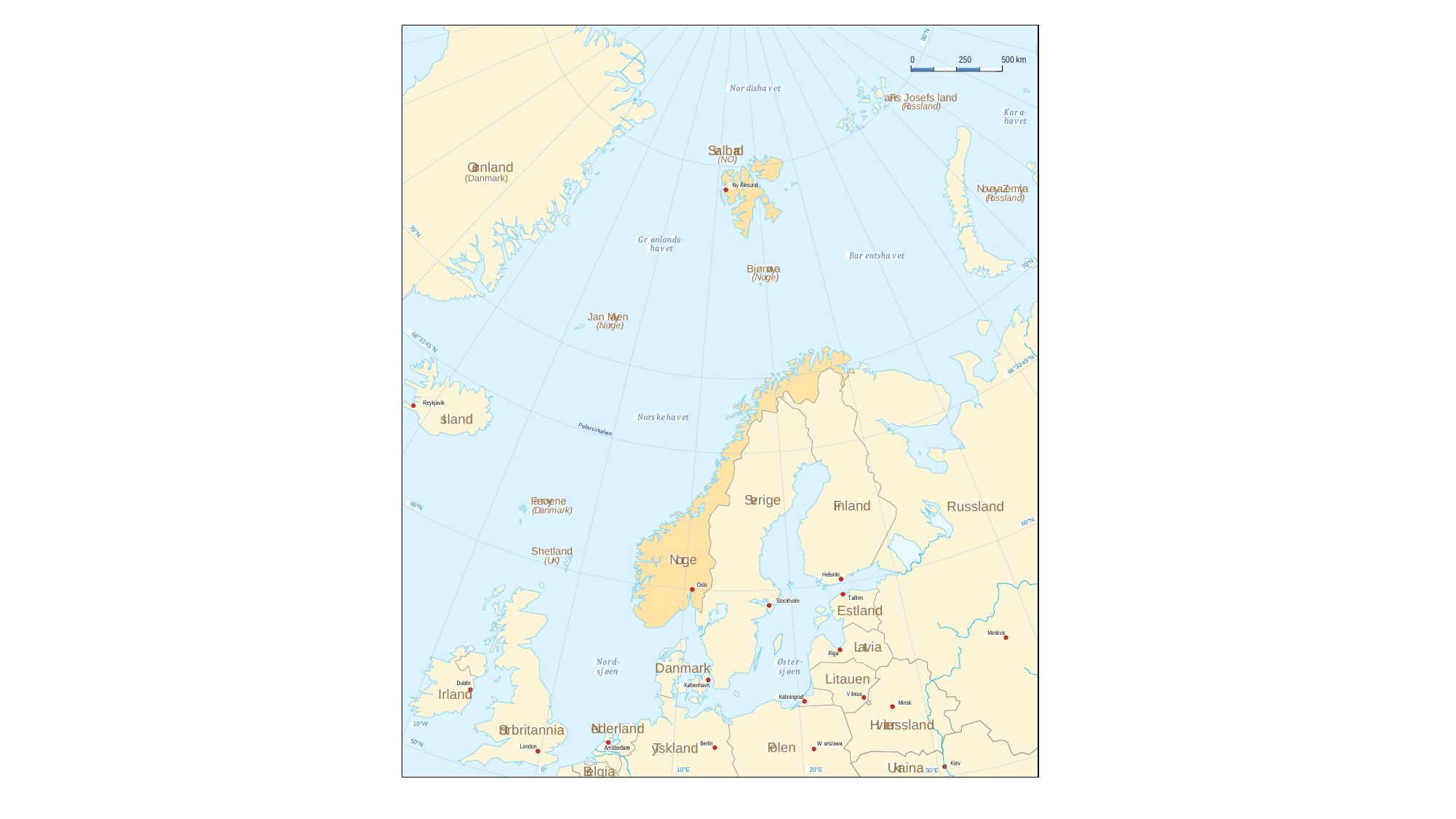

80°N

0
     250               500 km

No
r
disha
v
et

F
r
ans Josefs land

(
R
ussland)

K
a
r
a-

ha
v
et

S
v
alba
r
d

(NO)

G
r
ønland

(Danmark)

Ny Ålesund

N
o
v
a
y
a
Z
eml
y
a

(
R
ussland)

70°N

G
r
ønlands-

ha
v
et

Ba
r
entsha
v
et

70°N

Bjørn
ø
y
a

(No
r
ge)

Jan M
a
y
en

(No
r
ge)

66°33’45’’N

66°33’45’’N

Reykjavik

I
sland
Nors
k
e
ha
v
et

S
v
erige
F
æ
r
ø
y
ene

F
inland

Russland

60°N

(
D
anmark)

60°N

Shetland

N
o
r
ge

(U
K
)

Helsinki

Oslo

T
allinn

Stockholm

Estland

Moskva

L
a
t
via

Riga

No
r
d-
Øs
t
e
r
-

Danmark

s
j
øen
s
j
øen

Litauen

Dublin

København

Irland

V
ilnius

Kaliningrad

Minsk

H
vi
t
e
r
ussland

N
ederland

10°W

S
t
orbritannia

P
olen
50°N
T
yskland
Berlin

W
arszawa

London

Amsterdam
Amsterdam
Amsterdam

U
k
r
aina
Kiev

B
elgia

0°

10°E
20°E
30°E